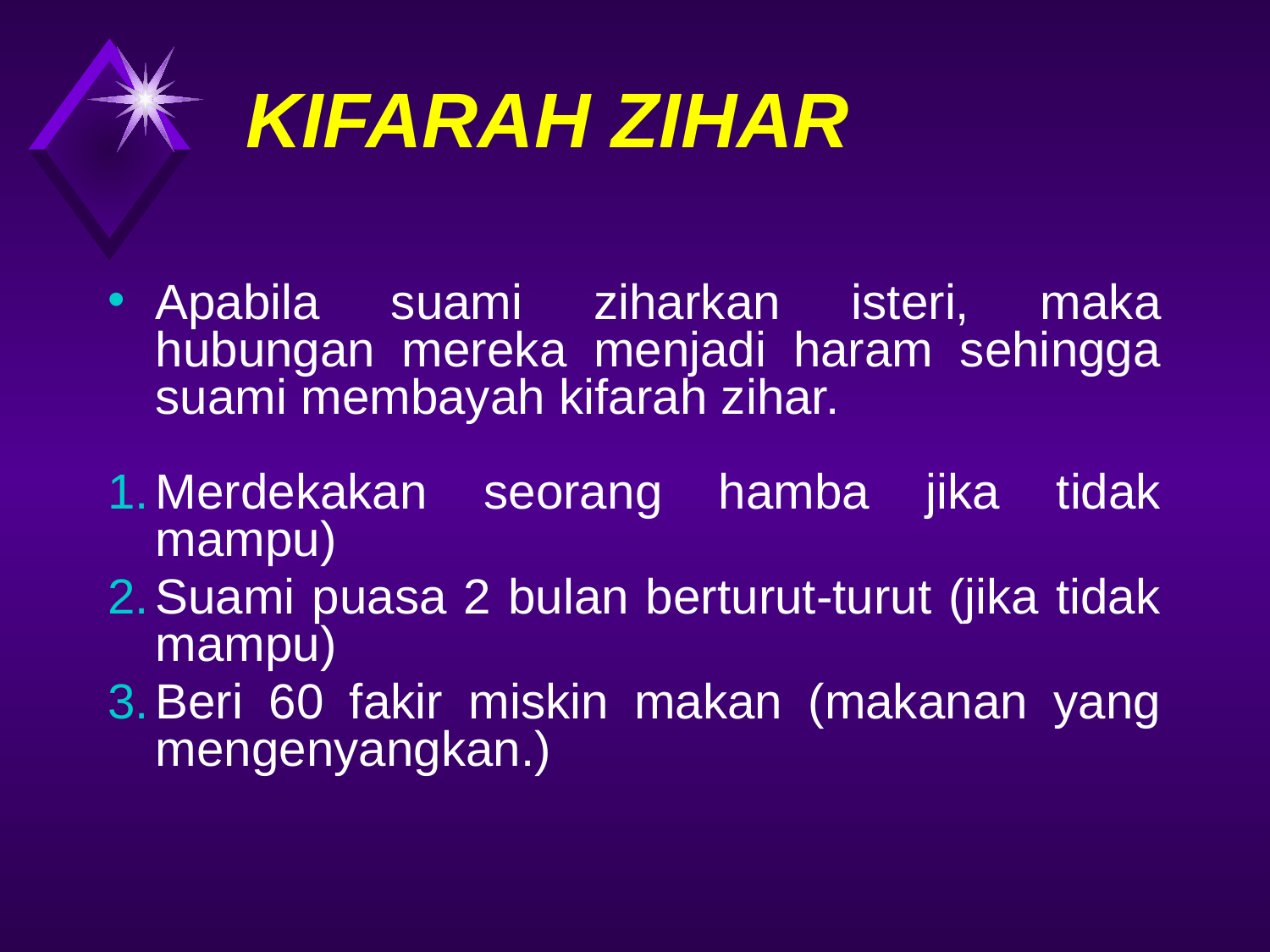

# KIFARAH ZIHAR
Apabila suami ziharkan isteri, maka hubungan mereka menjadi haram sehingga suami membayah kifarah zihar.

Merdekakan seorang hamba jika tidak mampu)
Suami puasa 2 bulan berturut-turut (jika tidak mampu)
Beri 60 fakir miskin makan (makanan yang mengenyangkan.)